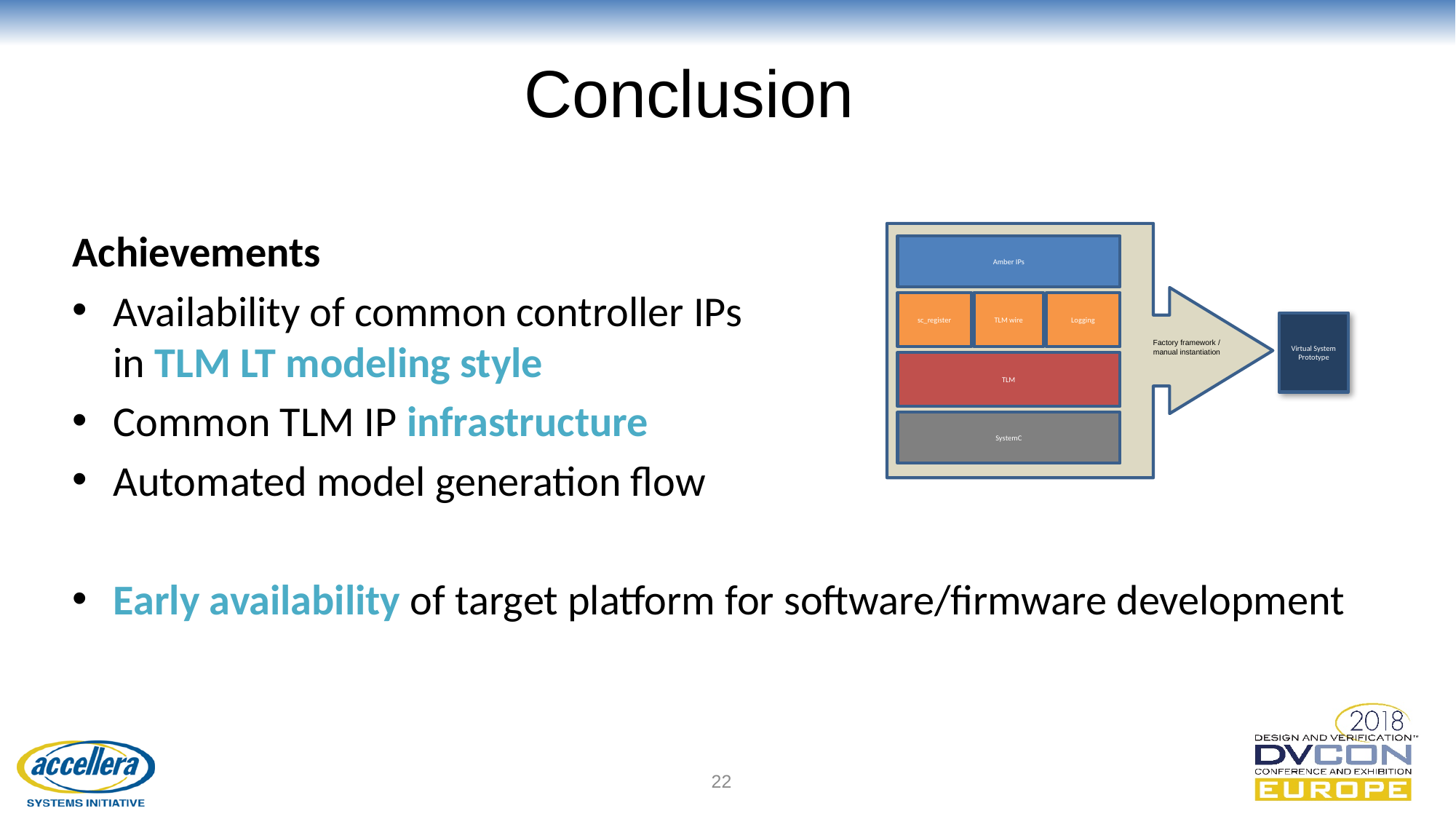

# Conclusion

Achievements
Availability of common controller IPs
in TLM LT modeling style
Common TLM IP infrastructure
Automated model generation flow

Early availability of target platform for software/firmware development

Amber IPs
sc_register
TLM wire
Logging
Factory framework / manual instantiation
TLM
SystemC
Virtual System Prototype
22